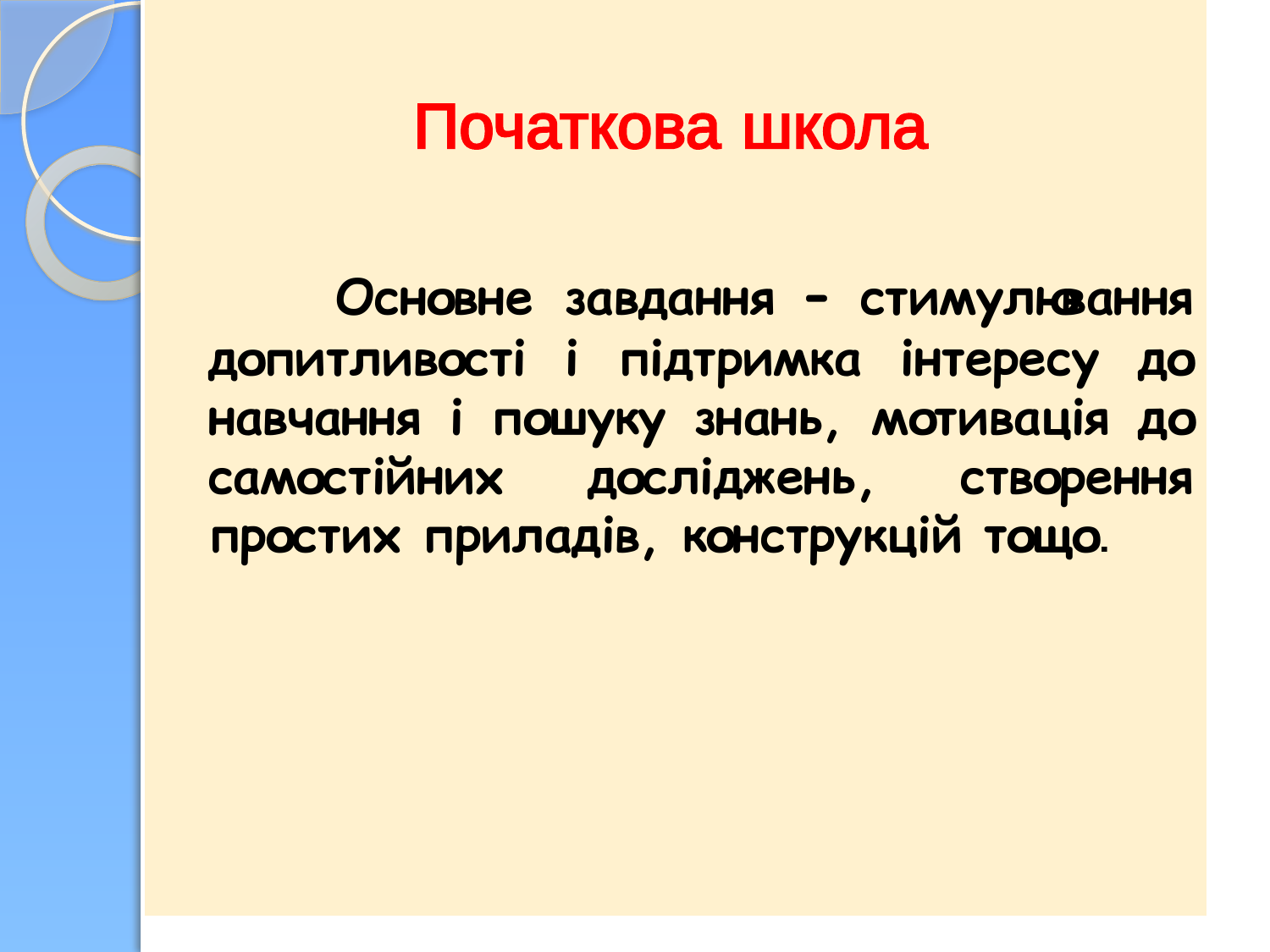

Початкова школа

		Основне завдання – стимулювання допитливості і підтримка інтересу до навчання і пошуку знань, мотивація до самостійних досліджень, створення простих приладів, конструкцій тощо.